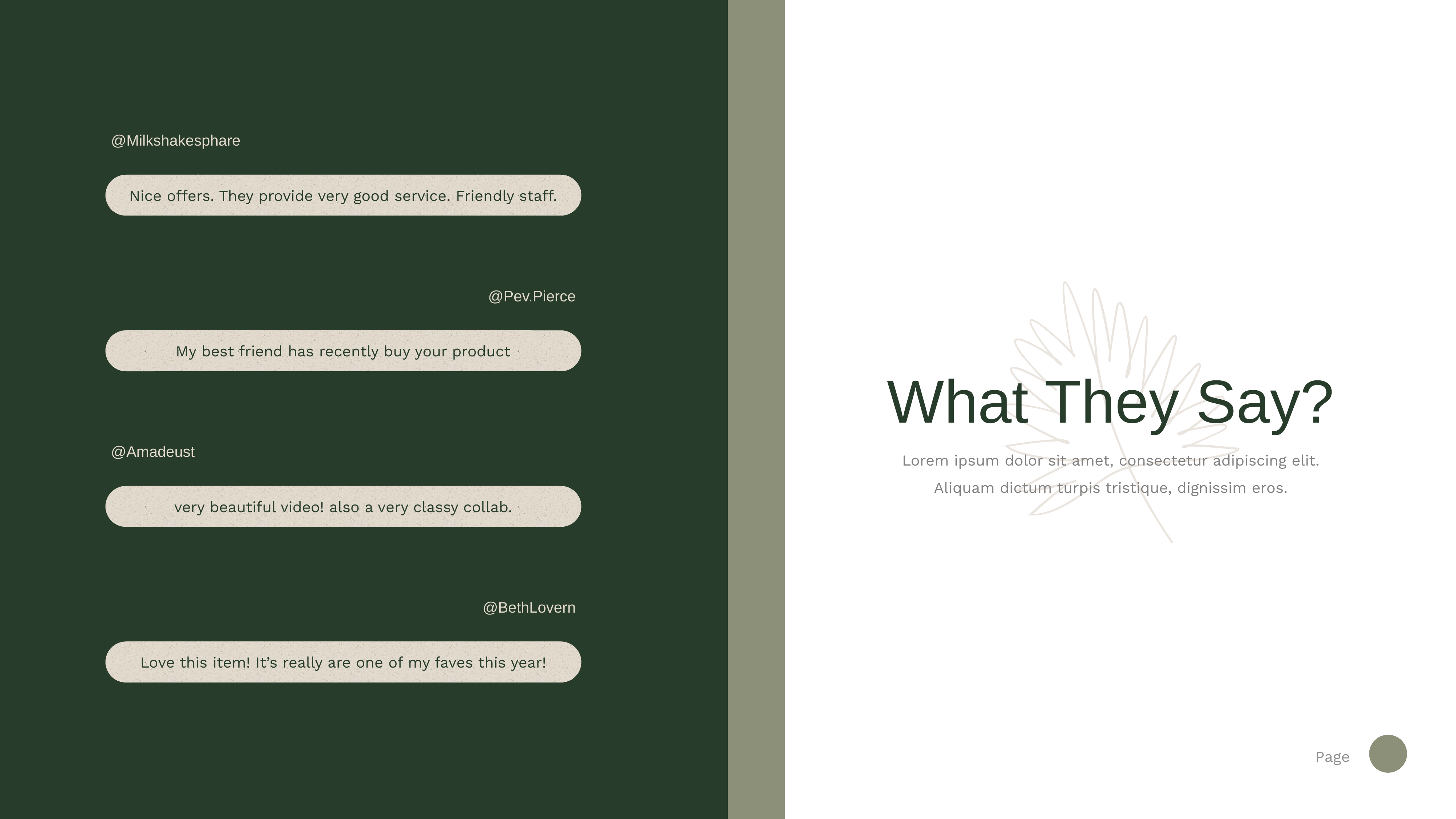

@Milkshakesphare

Nice offers. They provide very good service. Friendly staff.

@Pev.Pierce

My best friend has recently buy your product
What They Say?
Lorem ipsum dolor sit amet, consectetur adipiscing elit. Aliquam dictum turpis tristique, dignissim eros.
@Amadeust

very beautiful video! also a very classy collab.
@BethLovern

Love this item! It’s really are one of my faves this year!

Page
31